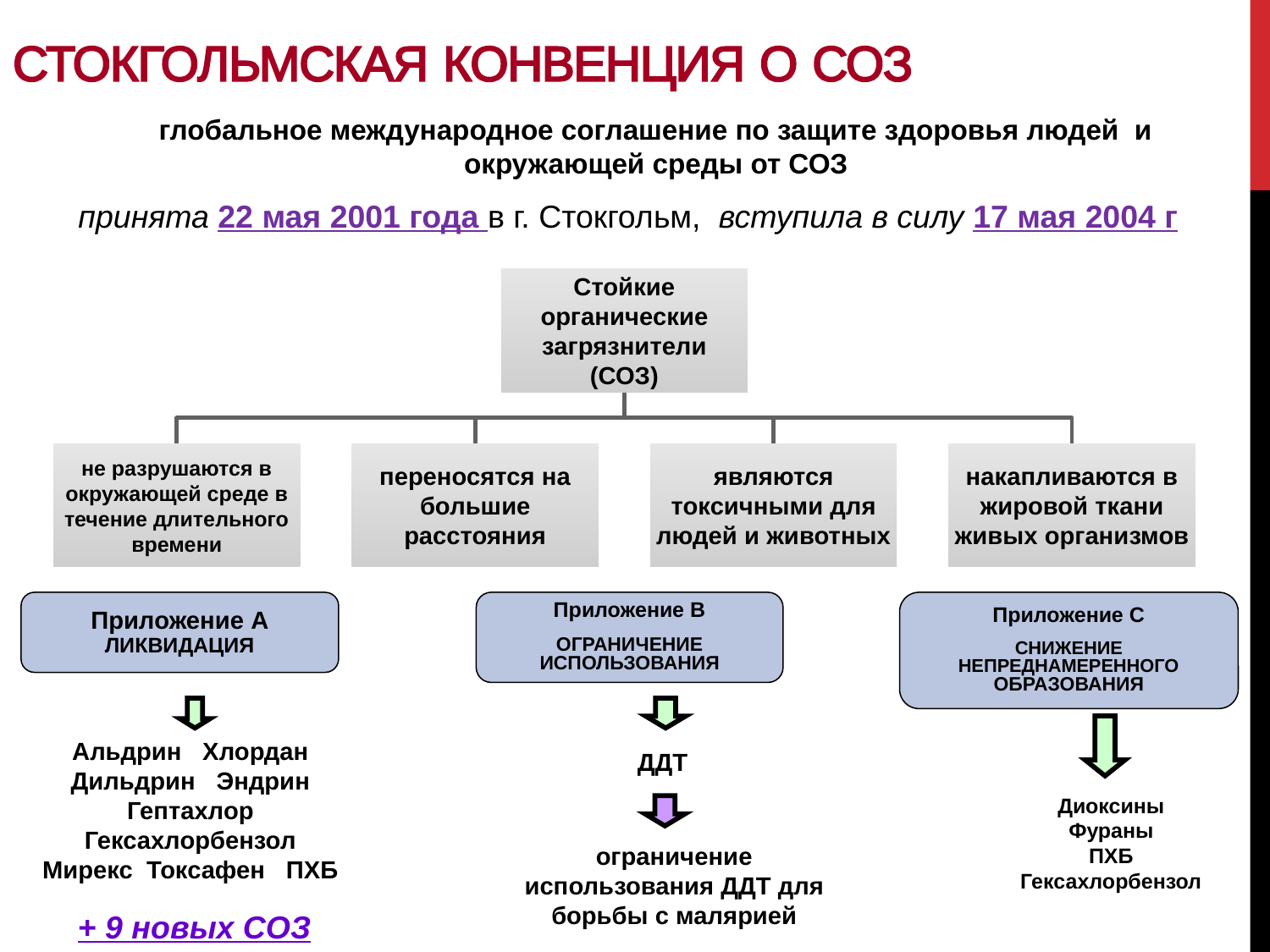

# СТОКГОЛЬМСКАЯ КОНВЕНЦИЯ о СОЗ
глобальное международное соглашение по защите здоровья людей  и окружающей среды от СОЗ
принята 22 мая 2001 года в г. Стокгольм,  вступила в силу 17 мая 2004 г
Стойкие органические загрязнители
(СОЗ)
не разрушаются в окружающей среде в течение длительного времени
переносятся на большие расстояния
являются токсичными для людей и животных
накапливаются в жировой ткани живых организмов
Приложение А
ЛИКВИДАЦИЯ
Приложение В
ОГРАНИЧЕНИЕ ИСПОЛЬЗОВАНИЯ
Приложение С
СНИЖЕНИЕ НЕПРЕДНАМЕРЕННОГО ОБРАЗОВАНИЯ

Альдрин   Хлордан
Дильдрин   Эндрин
Гептахлор
Гексахлорбензол
Мирекс  Токсафен   ПХБ
ДДТ
Диоксины
Фураны
ПХБ
Гексахлорбензол

ограничение использования ДДТ для борьбы с малярией
+ 9 новых СОЗ